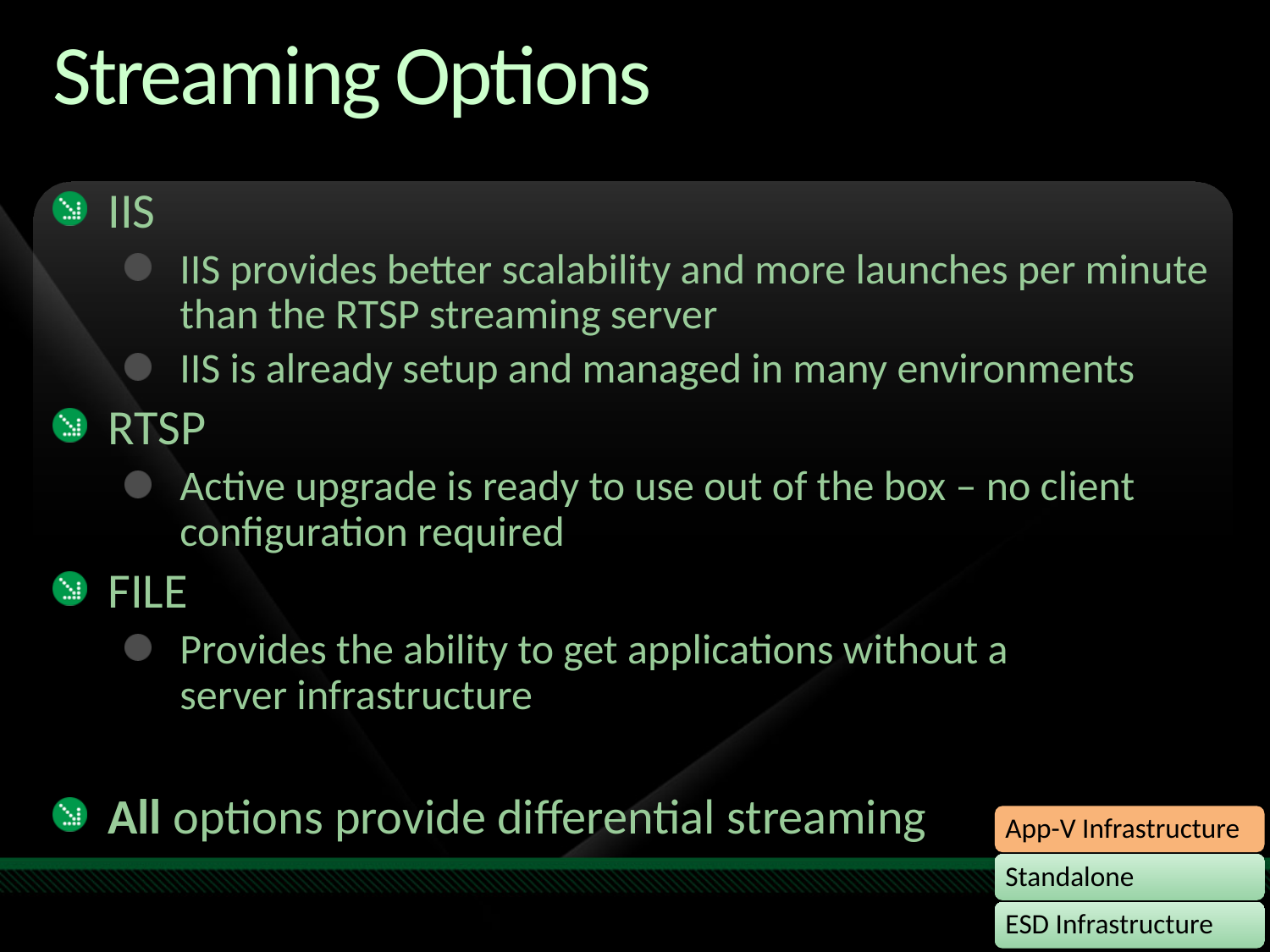

# Streaming Options

IIS
IIS provides better scalability and more launches per minute than the RTSP streaming server
IIS is already setup and managed in many environments
RTSP
Active upgrade is ready to use out of the box – no client configuration required
FILE
Provides the ability to get applications without a
server infrastructure

All options provide differential streaming
App-V Infrastructure
Standalone
ESD Infrastructure